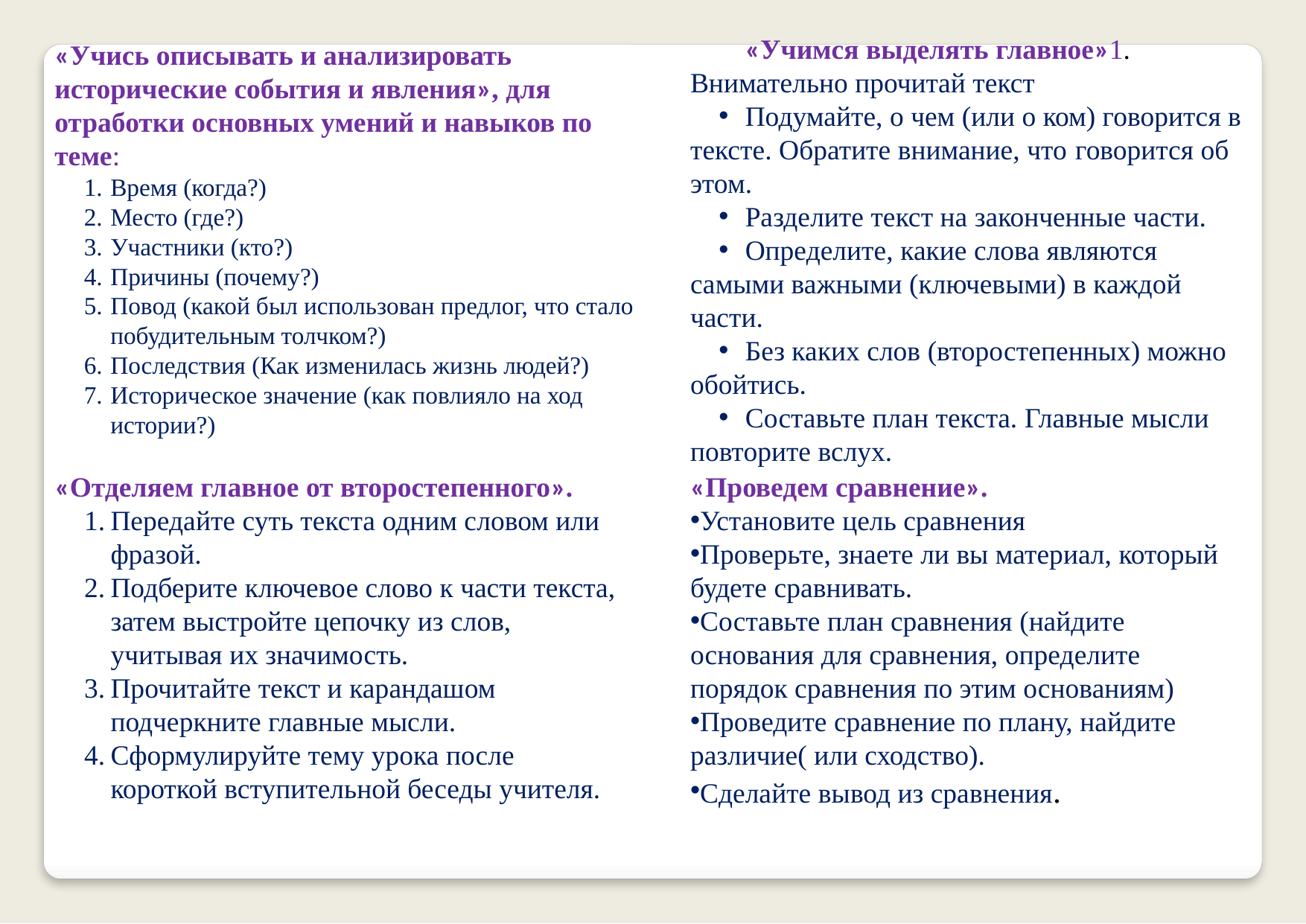

«Учимся выделять главное»1. Внимательно прочитай текст
Подумайте, о чем (или о ком) говорится в тексте. Обратите внимание, что говорится об этом.
Разделите текст на законченные части.
Определите, какие слова являются самыми важными (ключевыми) в каждой  части.
Без каких слов (второстепенных) можно обойтись.
Составьте план текста. Главные мысли повторите вслух.
«Учись описывать и анализировать исторические события и явления», для отработки основных умений и навыков по теме:
Время (когда?)
Место (где?)
Участники (кто?)
Причины (почему?)
Повод (какой был использован предлог, что стало побудительным толчком?)
Последствия (Как изменилась жизнь людей?)
Историческое значение (как повлияло на ход истории?)
«Проведем сравнение».
Установите цель сравнения
Проверьте, знаете ли вы материал, который будете сравнивать.
Составьте план сравнения (найдите основания для сравнения, определите порядок сравнения по этим основаниям)
Проведите сравнение по плану, найдите различие( или сходство).
Сделайте вывод из сравнения.
«Отделяем главное от второстепенного».
Передайте суть текста одним словом или фразой.
Подберите ключевое слово к части текста, затем выстройте цепочку из слов, учитывая их значимость.
Прочитайте текст и карандашом подчеркните главные мысли.
Сформулируйте тему урока после короткой вступительной беседы учителя.